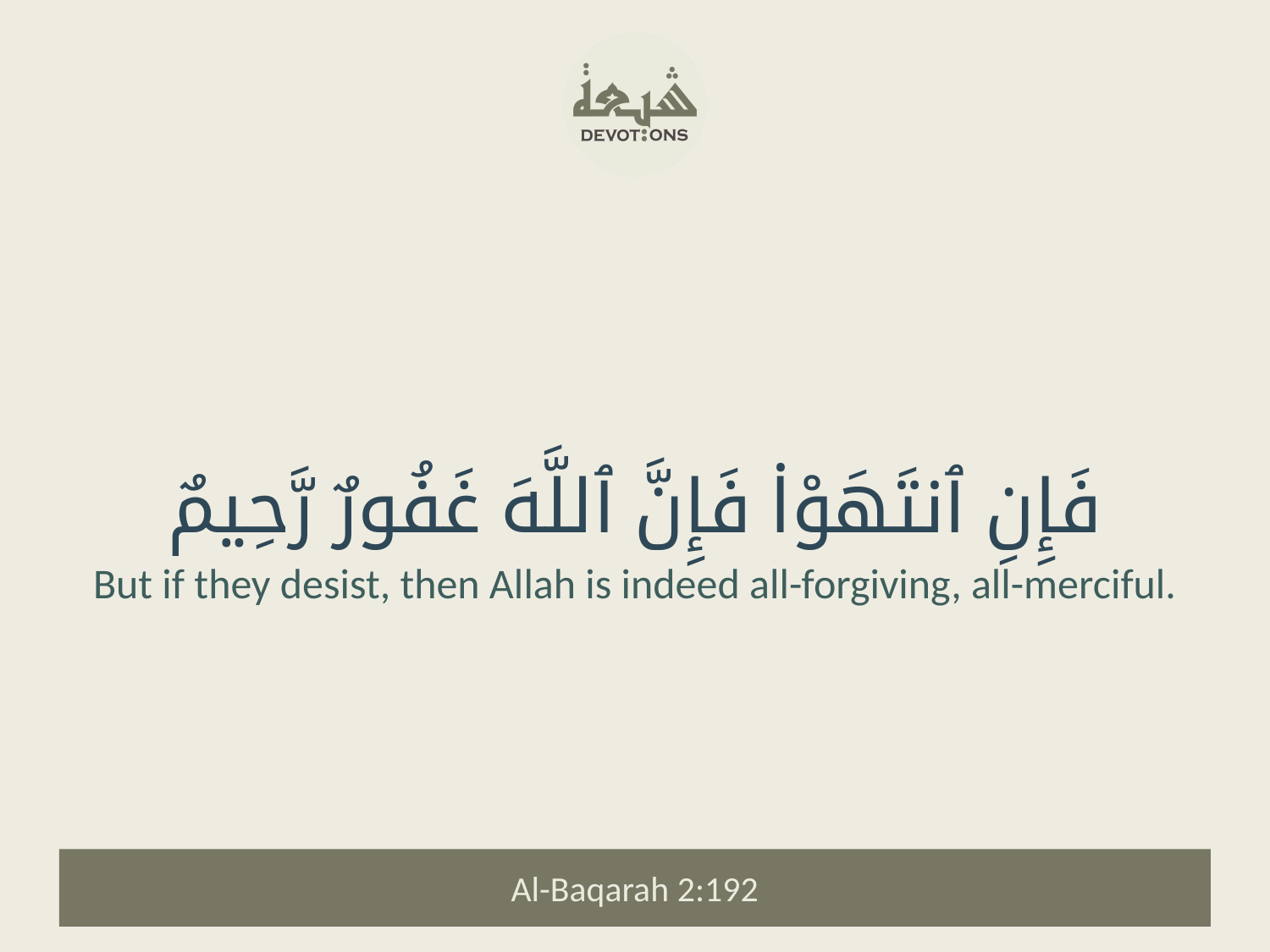

فَإِنِ ٱنتَهَوْا۟ فَإِنَّ ٱللَّهَ غَفُورٌ رَّحِيمٌ
But if they desist, then Allah is indeed all-forgiving, all-merciful.
Al-Baqarah 2:192